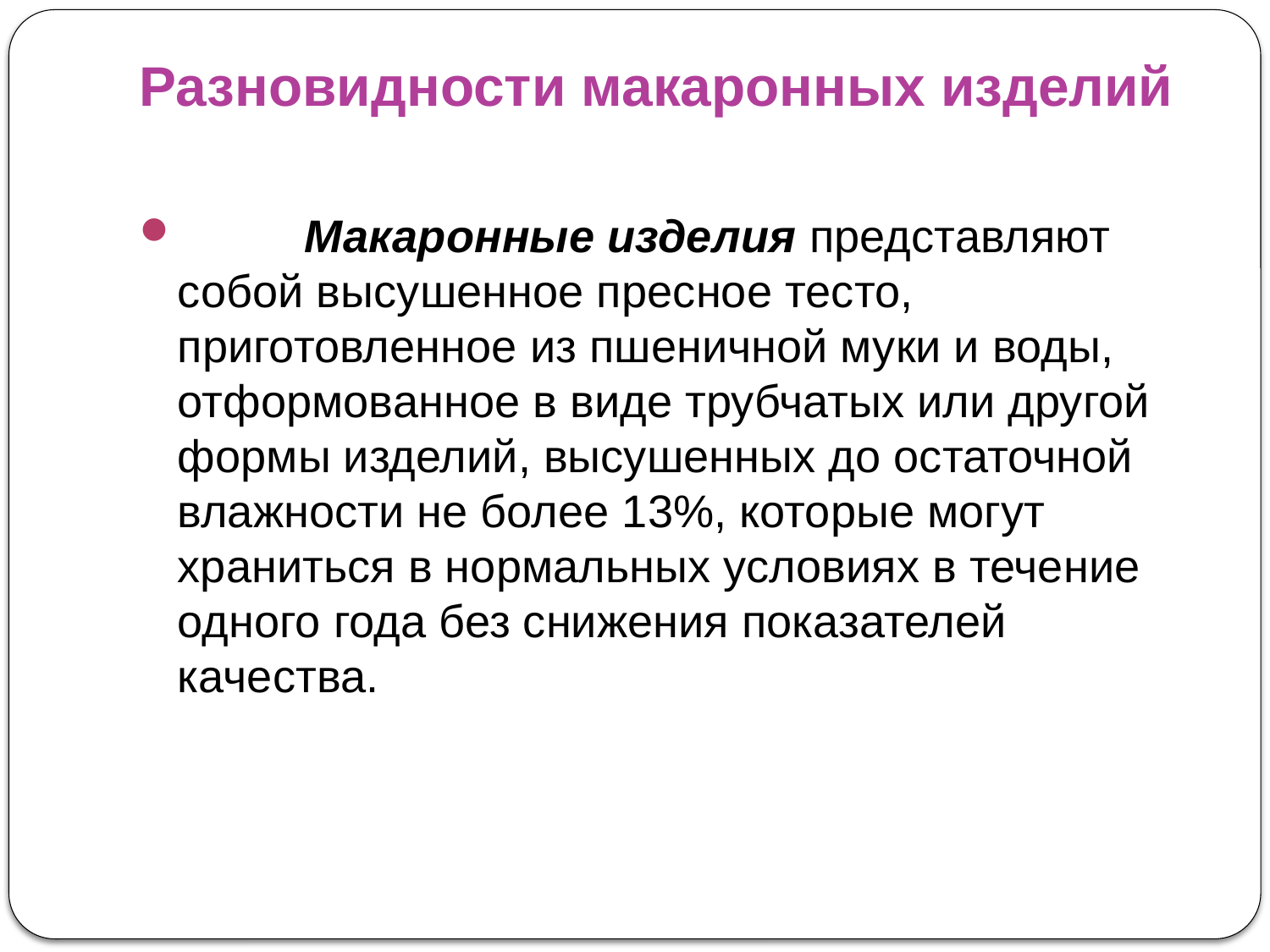

# Разновидности макаронных изделий
	Макаронные изделия представляют собой высушенное пресное тесто, приготовленное из пшеничной муки и воды, отформованное в виде трубчатых или другой формы изделий, высушенных до остаточной влажности не более 13%, которые могут храниться в нормальных условиях в течение одного года без снижения показателей качества.